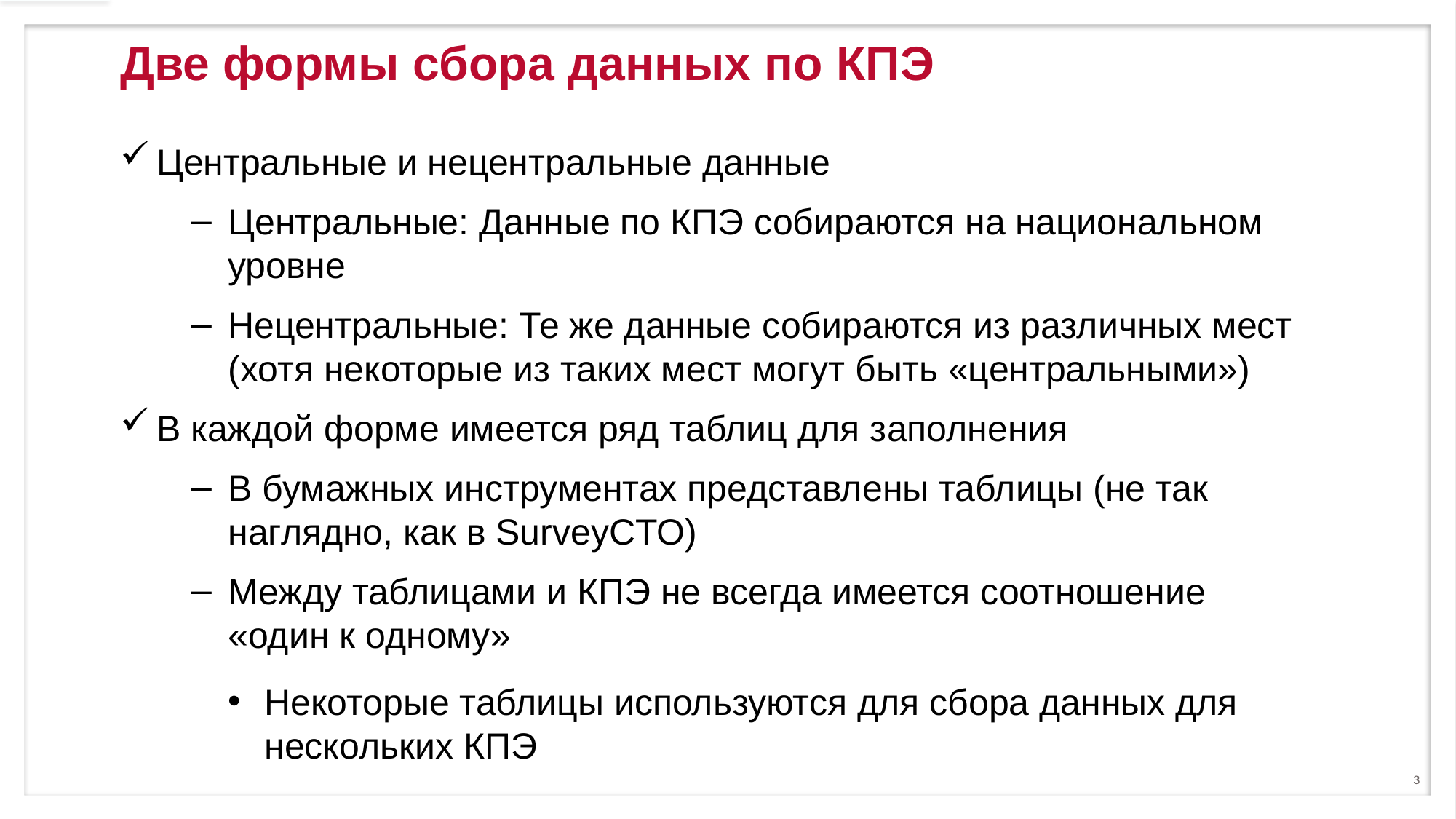

# Две формы сбора данных по КПЭ
Центральные и нецентральные данные
Центральные: Данные по КПЭ собираются на национальном уровне
Нецентральные: Те же данные собираются из различных мест (хотя некоторые из таких мест могут быть «центральными»)
В каждой форме имеется ряд таблиц для заполнения
В бумажных инструментах представлены таблицы (не так наглядно, как в SurveyCTO)
Между таблицами и КПЭ не всегда имеется соотношение
«один к одному»
Некоторые таблицы используются для сбора данных для нескольких КПЭ
3